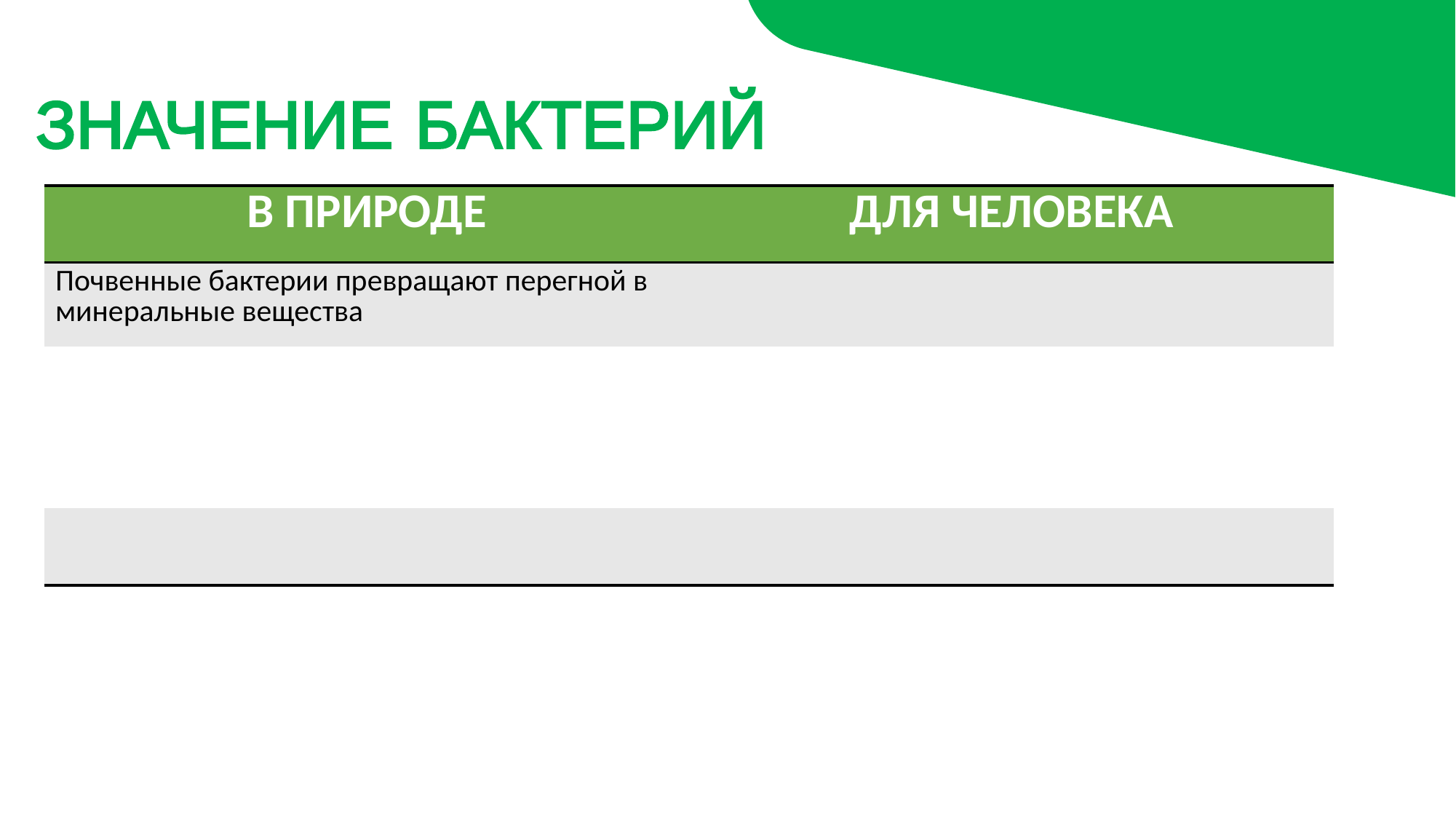

ЗНАЧЕНИЕ БАКТЕРИЙ
| В ПРИРОДЕ | ДЛЯ ЧЕЛОВЕКА |
| --- | --- |
| Почвенные бактерии превращают перегной в минеральные вещества |  |
|  |  |
|  |  |